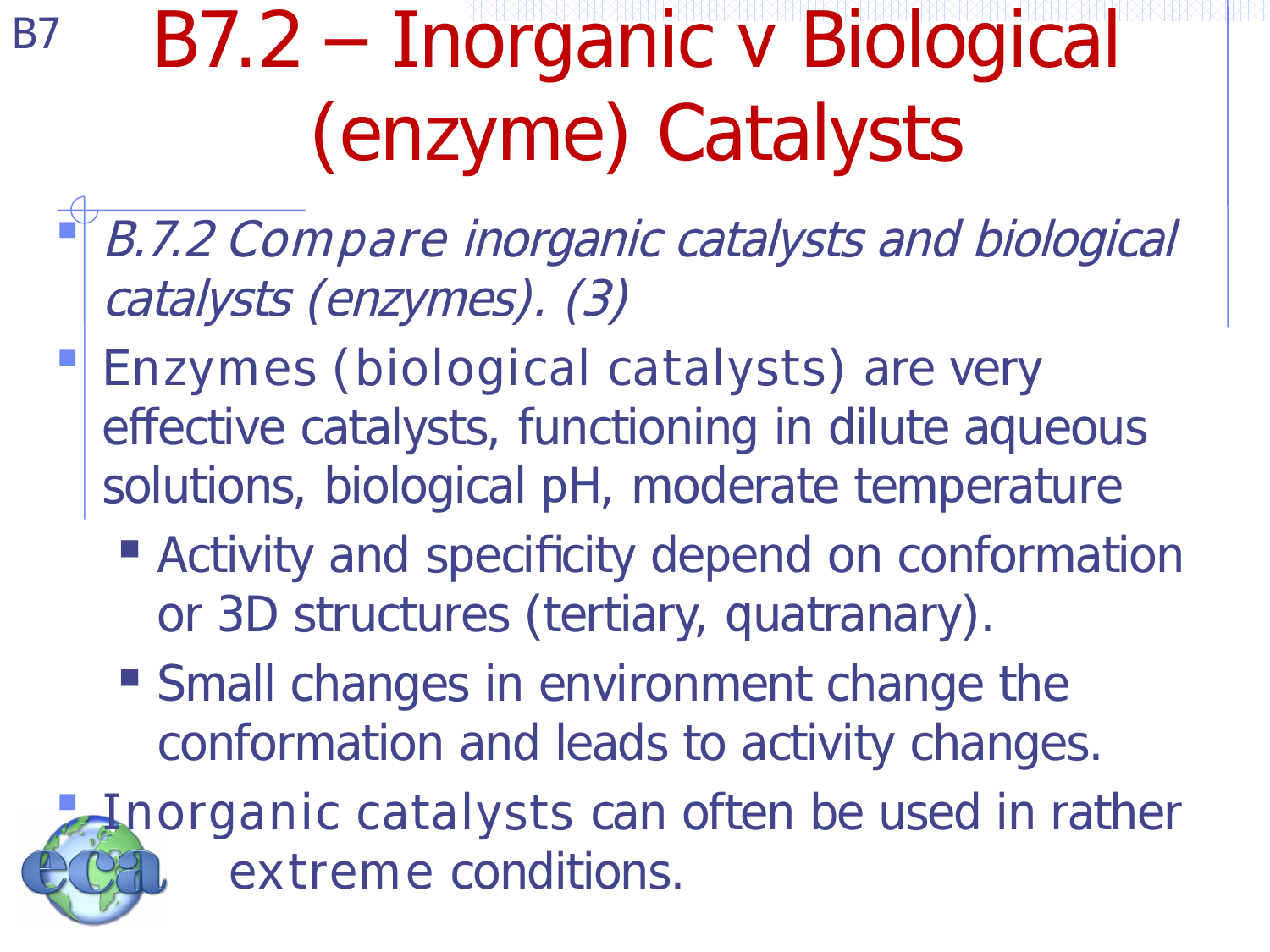

# B7.2 – Inorganic v Biological (enzyme) Catalysts
B.7.2 Compare inorganic catalysts and biological catalysts (enzymes). (3)
Enzymes (biological catalysts) are very effective catalysts, functioning in dilute aqueous solutions, biological pH, moderate temperature
Activity and specificity depend on conformation or 3D structures (tertiary, quatranary).
Small changes in environment change the conformation and leads to activity changes.
Inorganic catalysts can often be used in rather 	extreme conditions.